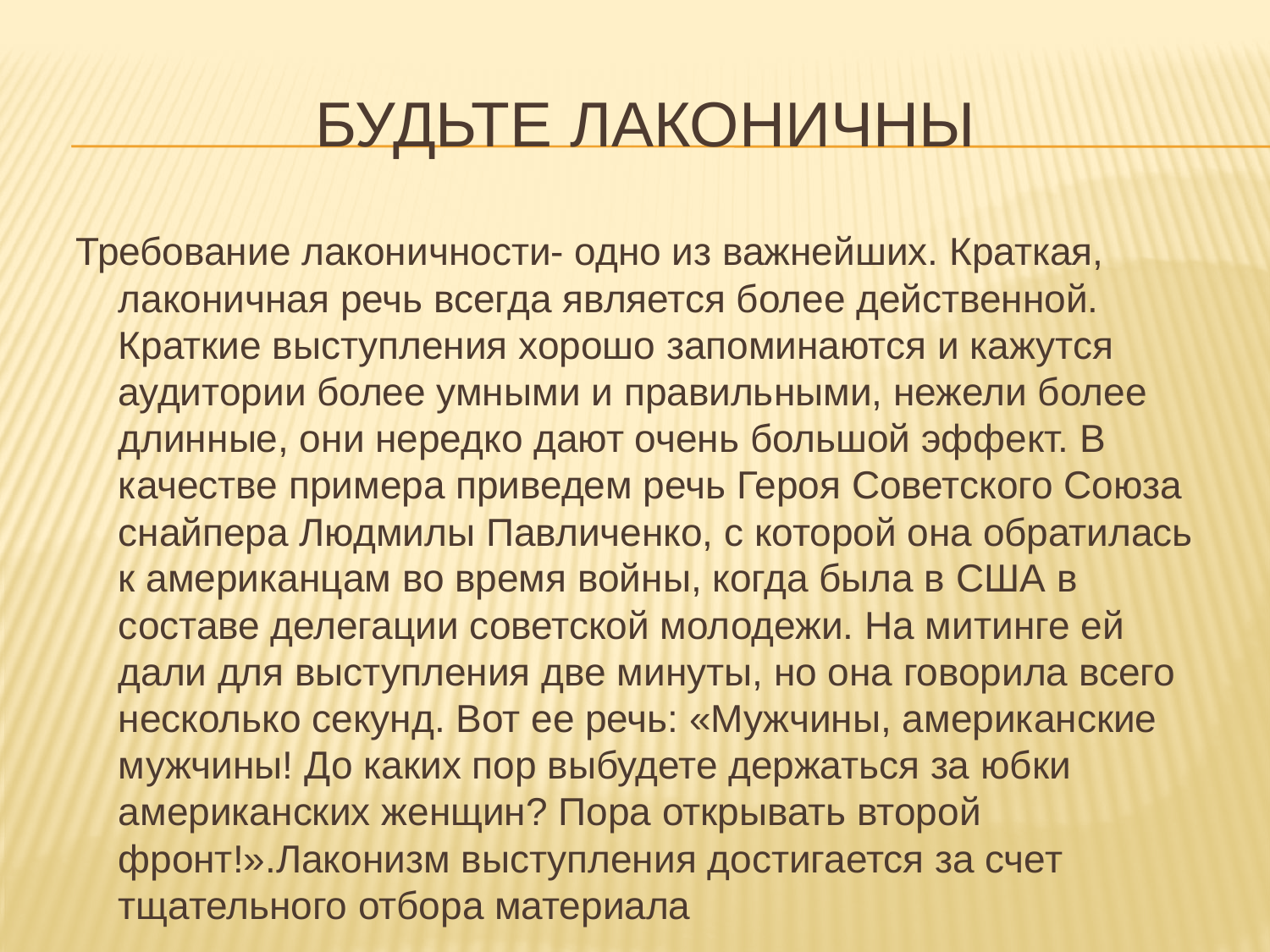

# Будьте лаконичны

Требование лаконичности- одно из важнейших. Краткая, лаконичная речь всегда является более действенной. Краткие выступления хорошо запоминаются и кажутся аудитории более умными и правильными, нежели более длинные, они нередко дают очень большой эффект. В качестве примера приведем речь Героя Советского Союза снайпера Людмилы Павличенко, с которой она обратилась к американцам во время войны, когда была в США в составе делегации советской молодежи. На митинге ей дали для выступления две минуты, но она говорила всего несколько секунд. Вот ее речь: «Мужчины, американские мужчины! До каких пор выбудете держаться за юбки американских женщин? Пора открывать второй фронт!».Лаконизм выступления достигается за счет тщательного отбора материала